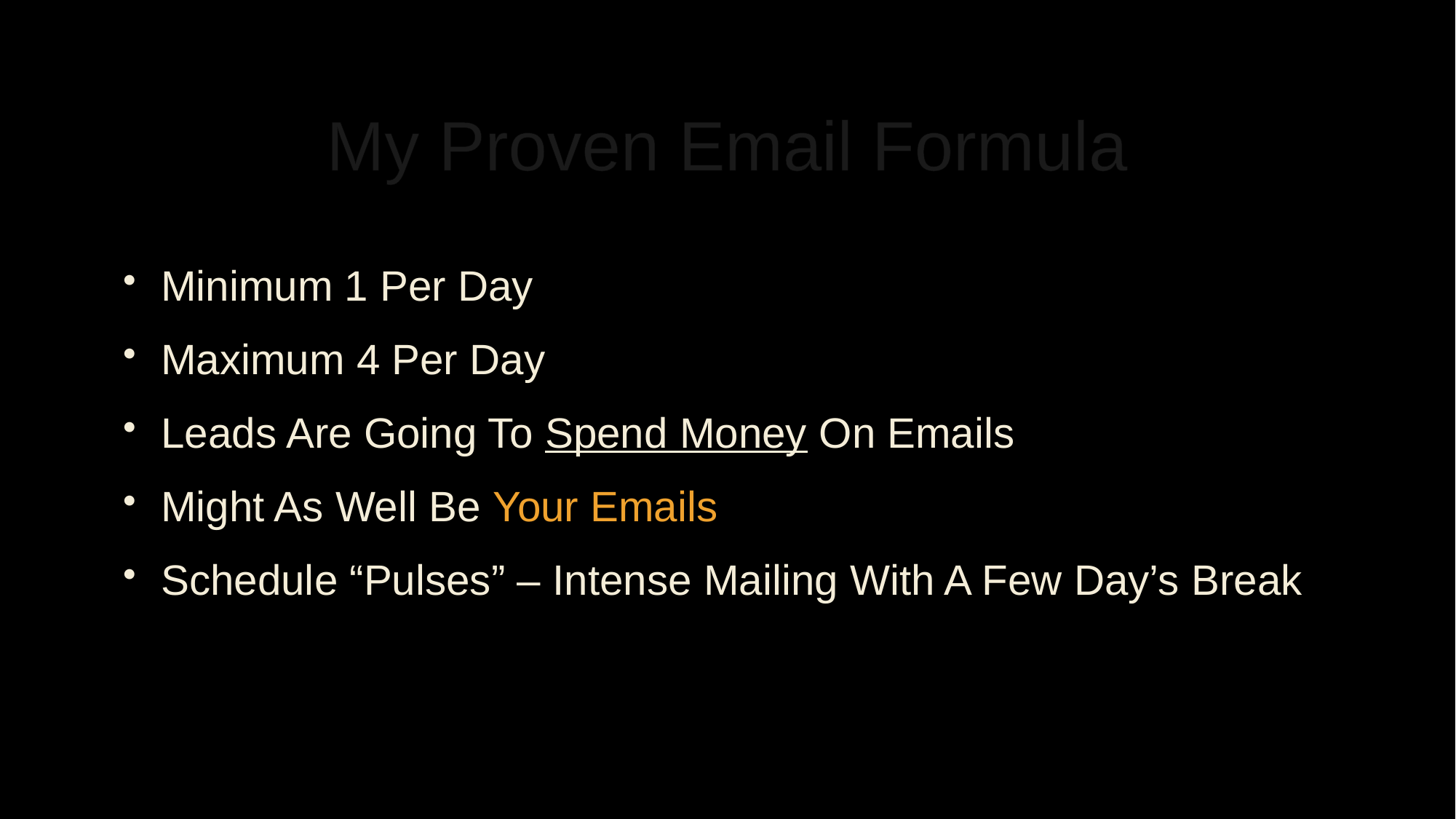

# My Proven Email Formula
Minimum 1 Per Day
Maximum 4 Per Day
Leads Are Going To Spend Money On Emails
Might As Well Be Your Emails
Schedule “Pulses” – Intense Mailing With A Few Day’s Break